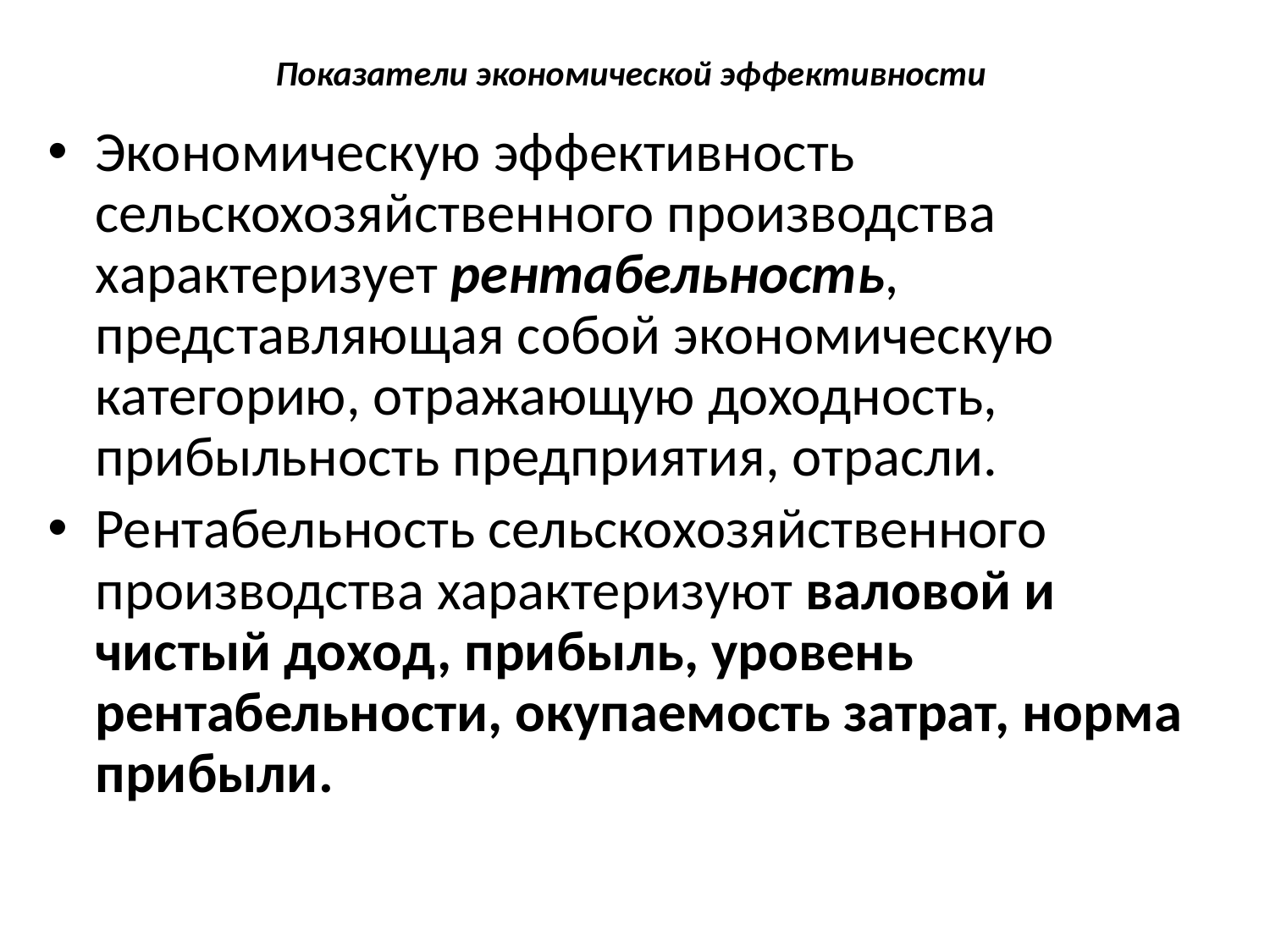

# Показатели экономической эффективности
Экономическую эффективность сельскохозяйственного производства характеризует рентабельность, представляющая собой экономическую категорию, отражающую доходность, прибыльность предприятия, отрасли.
Рентабельность сельскохозяйственного производства характеризуют валовой и чистый доход, прибыль, уровень рентабельности, окупаемость затрат, норма прибыли.